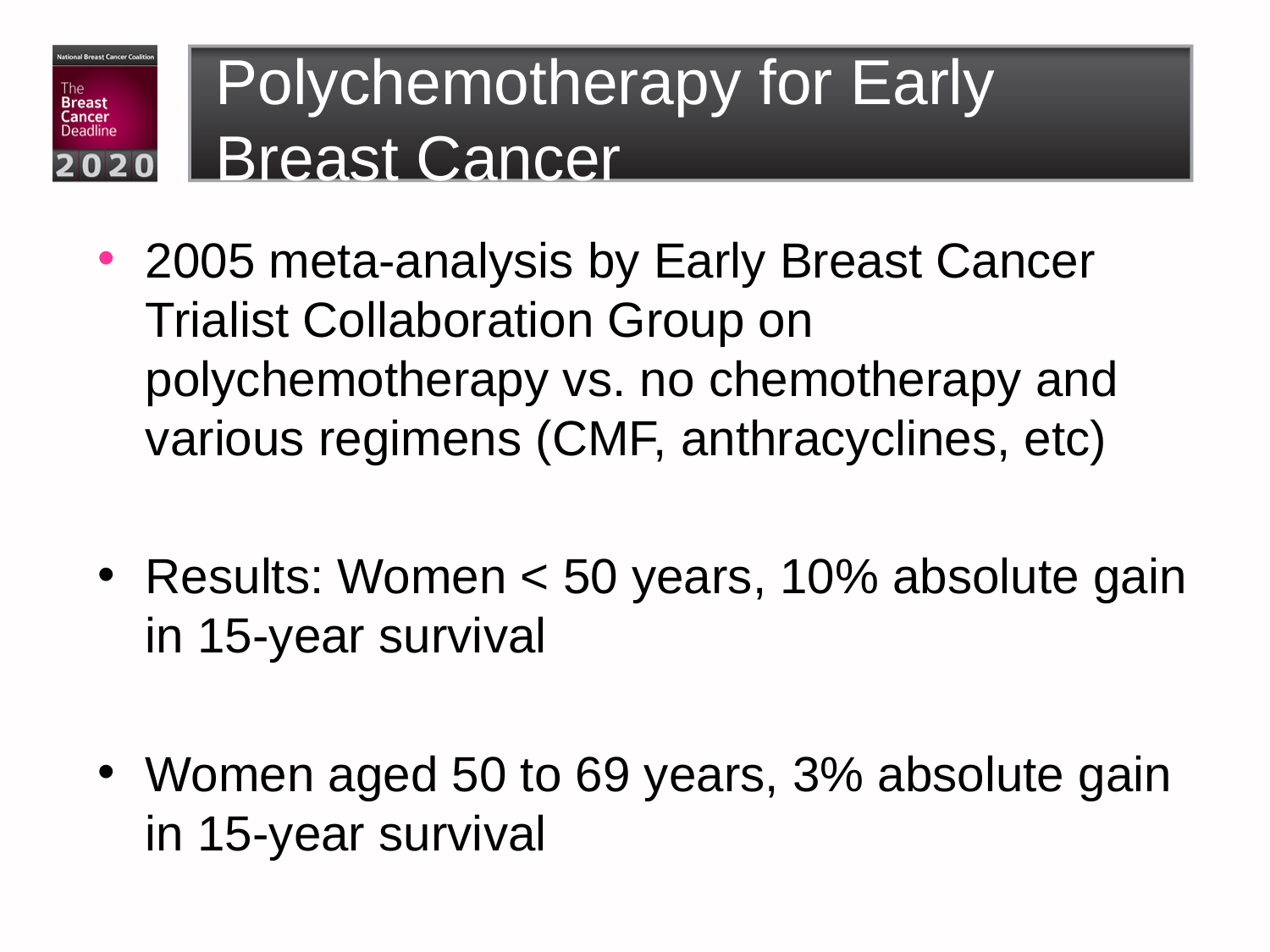

# Polychemotherapy for Early Breast Cancer
2005 meta-analysis by Early Breast Cancer Trialist Collaboration Group on polychemotherapy vs. no chemotherapy and various regimens (CMF, anthracyclines, etc)

Results: Women < 50 years, 10% absolute gain in 15-year survival

Women aged 50 to 69 years, 3% absolute gain in 15-year survival